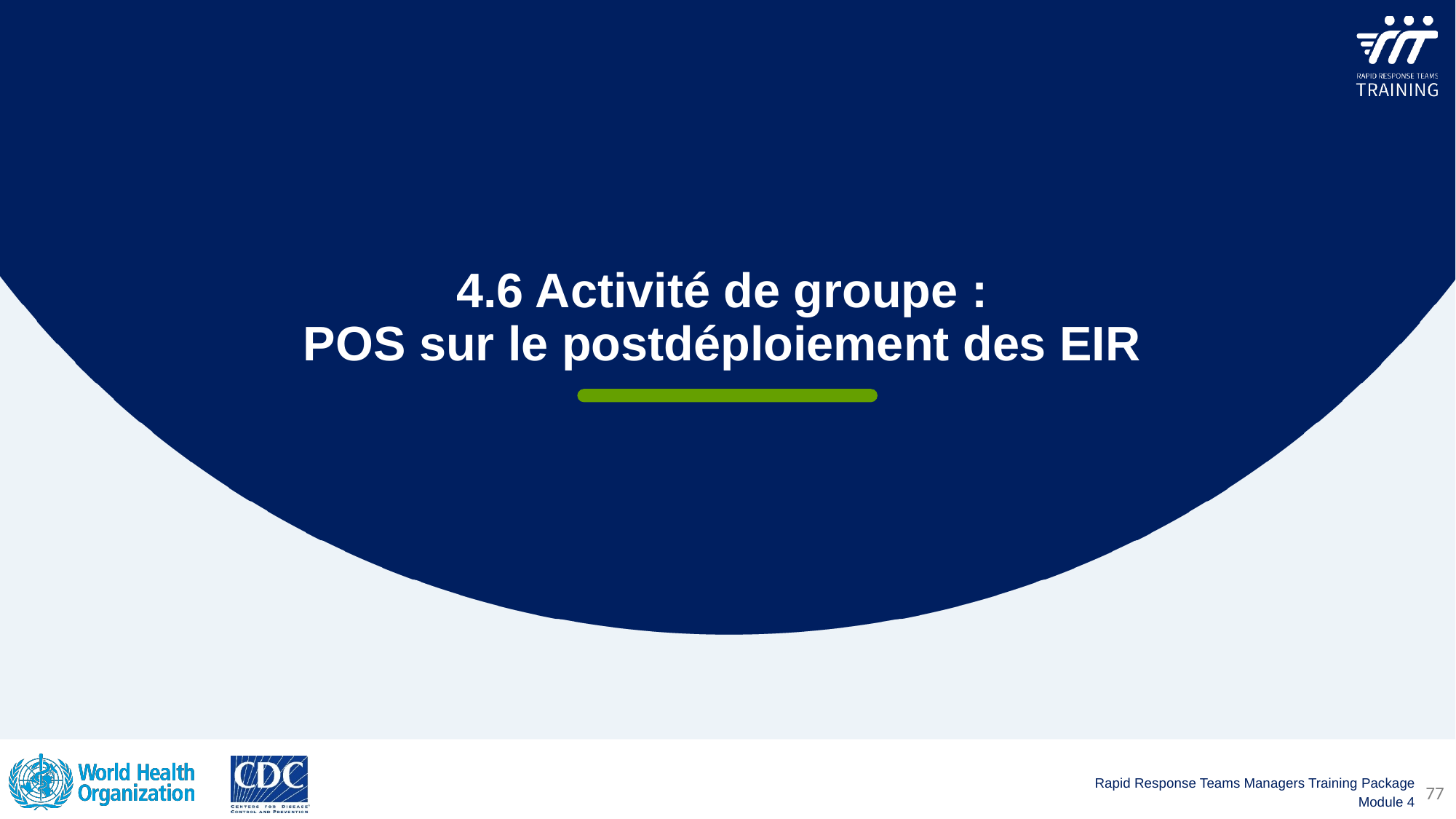

4.6 Activité de groupe :
POS sur le postdéploiement des EIR
77